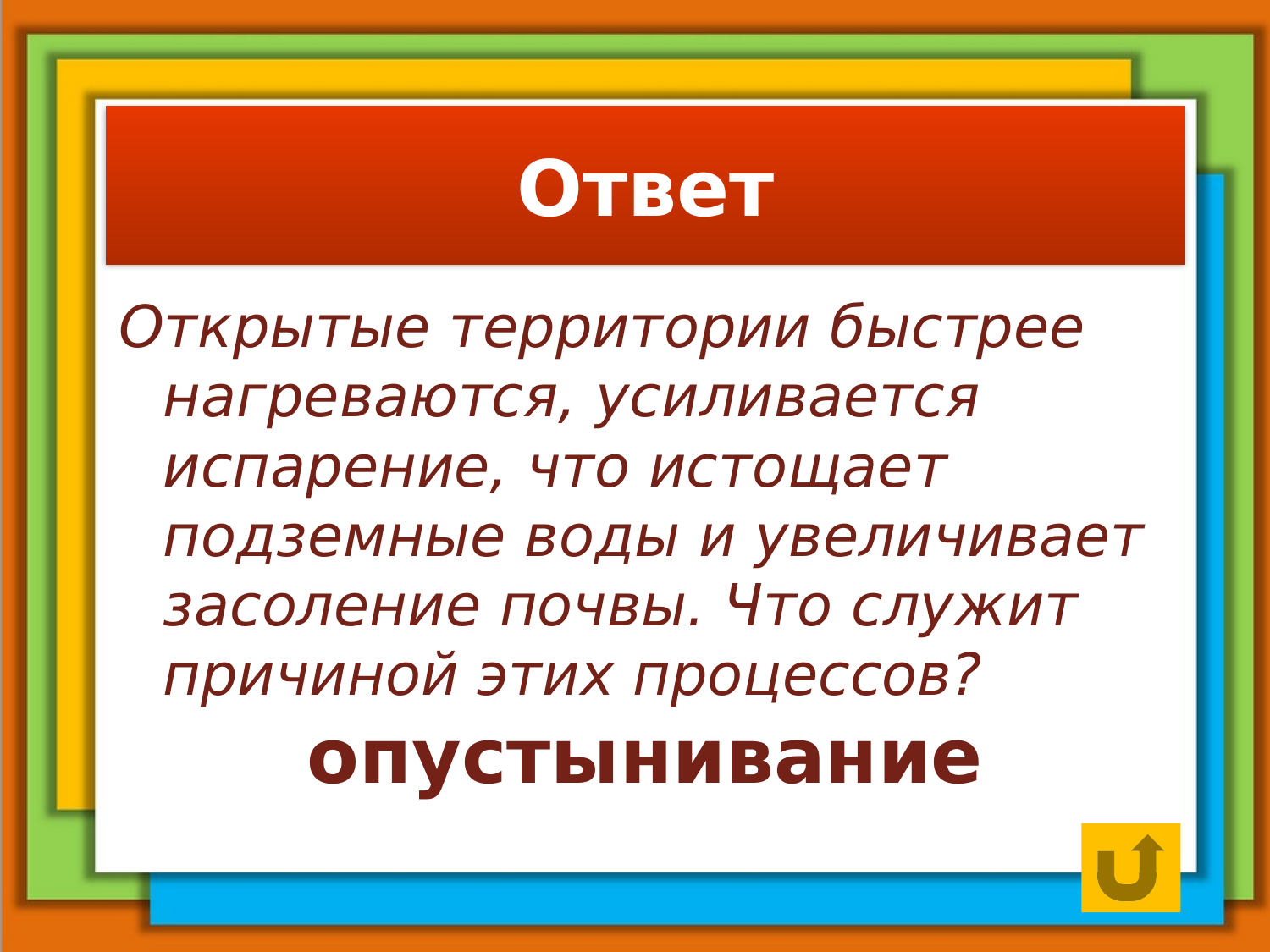

# Ответ
Открытые территории быстрее нагреваются, усиливается испарение, что истощает подземные воды и увеличивает засоление почвы. Что служит причиной этих процессов?
опустынивание